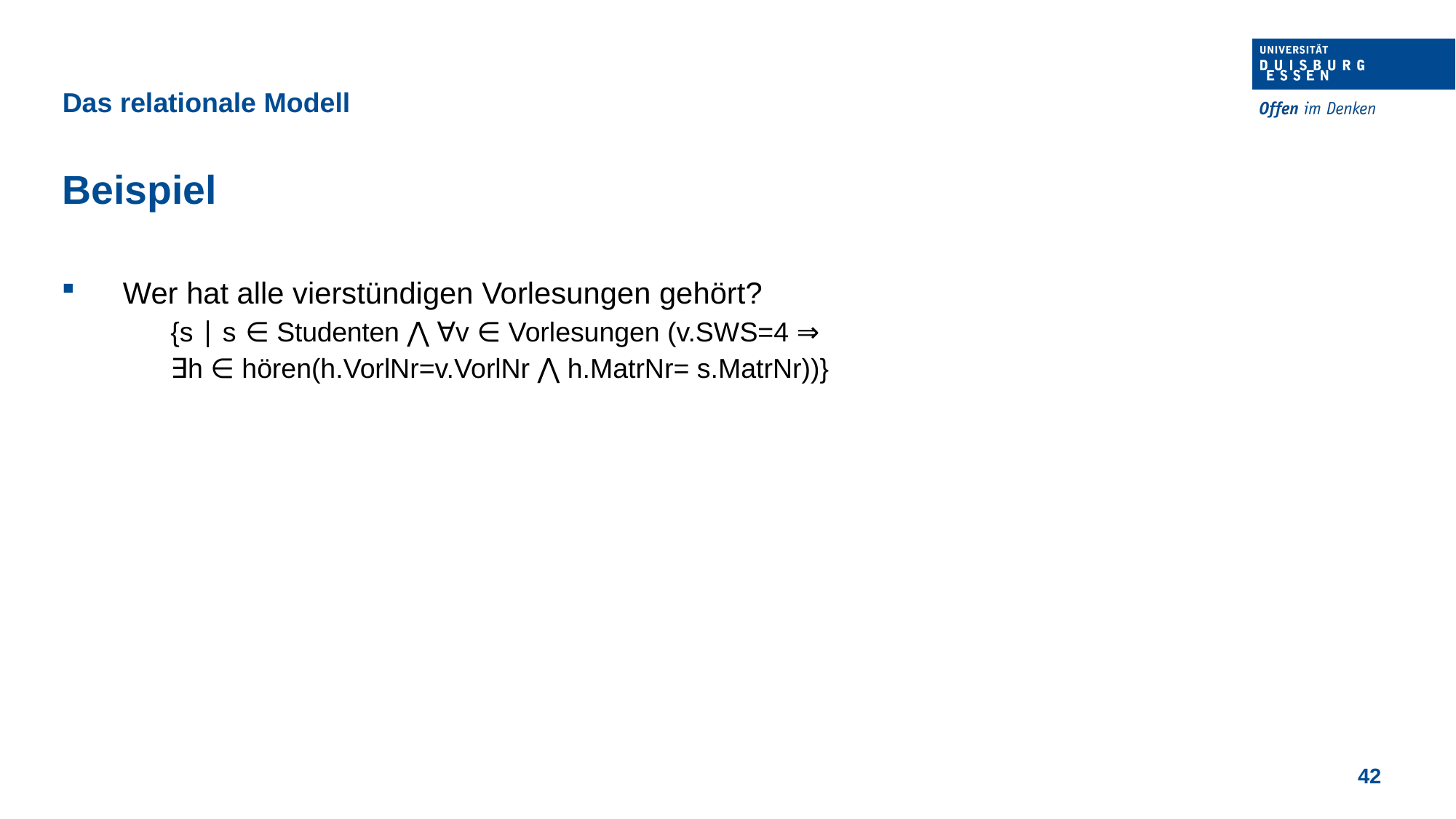

Das relationale Modell
Beispiel
Wer hat alle vierstündigen Vorlesungen gehört?
{s ∣ s ∈ Studenten ⋀ ∀v ∈ Vorlesungen (v.SWS=4 ⇒
∃h ∈ hören(h.VorlNr=v.VorlNr ⋀ h.MatrNr= s.MatrNr))}

42